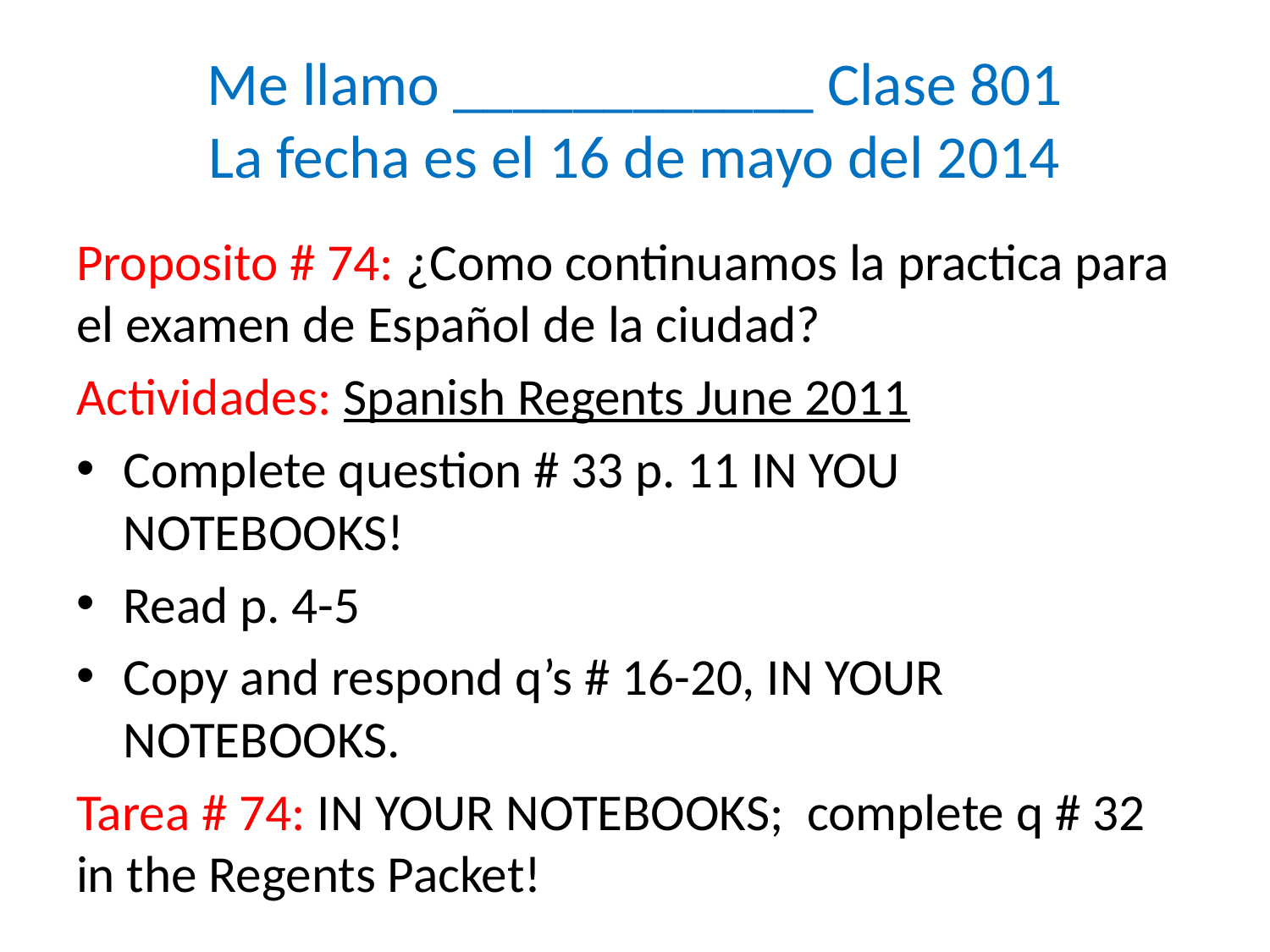

# Me llamo ____________ Clase 801 La fecha es el 16 de mayo del 2014
Proposito # 74: ¿Como continuamos la practica para el examen de Español de la ciudad?
Actividades: Spanish Regents June 2011
Complete question # 33 p. 11 IN YOU NOTEBOOKS!
Read p. 4-5
Copy and respond q’s # 16-20, IN YOUR NOTEBOOKS.
Tarea # 74: IN YOUR NOTEBOOKS;  complete q # 32 in the Regents Packet!